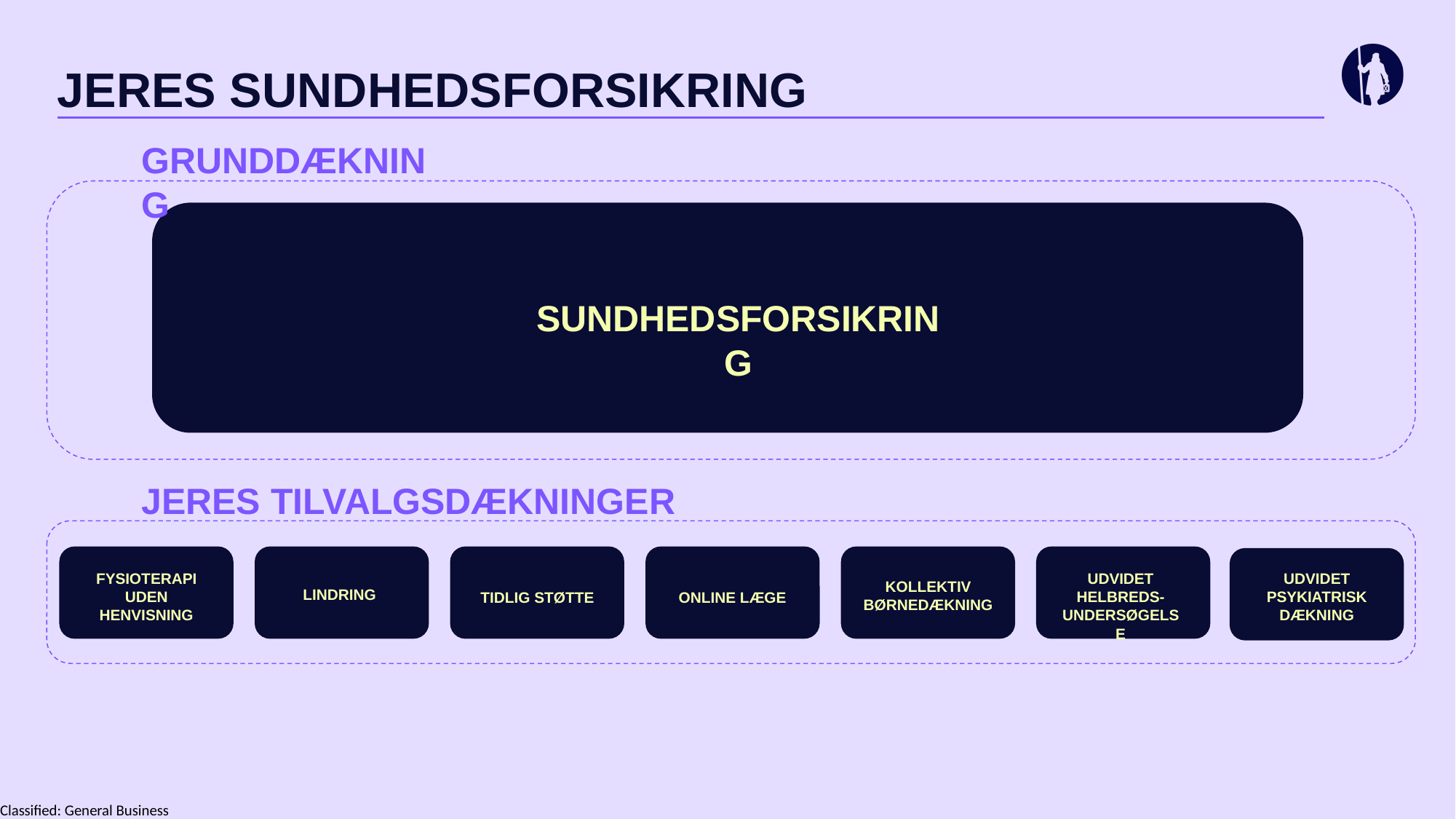

# JERES SUNDHEDSFORSIKRING
GRUNDDÆKNING

SUNDHEDSFORSIKRING
JERES TILVALGSDÆKNINGER

FYSIOTERAPI UDEN HENVISNING
UDVIDET HELBREDS-
UNDERSØGELSE
UDVIDET PSYKIATRISK DÆKNING
KOLLEKTIV
BØRNEDÆKNING
LINDRING
TIDLIG STØTTE
ONLINE LÆGE